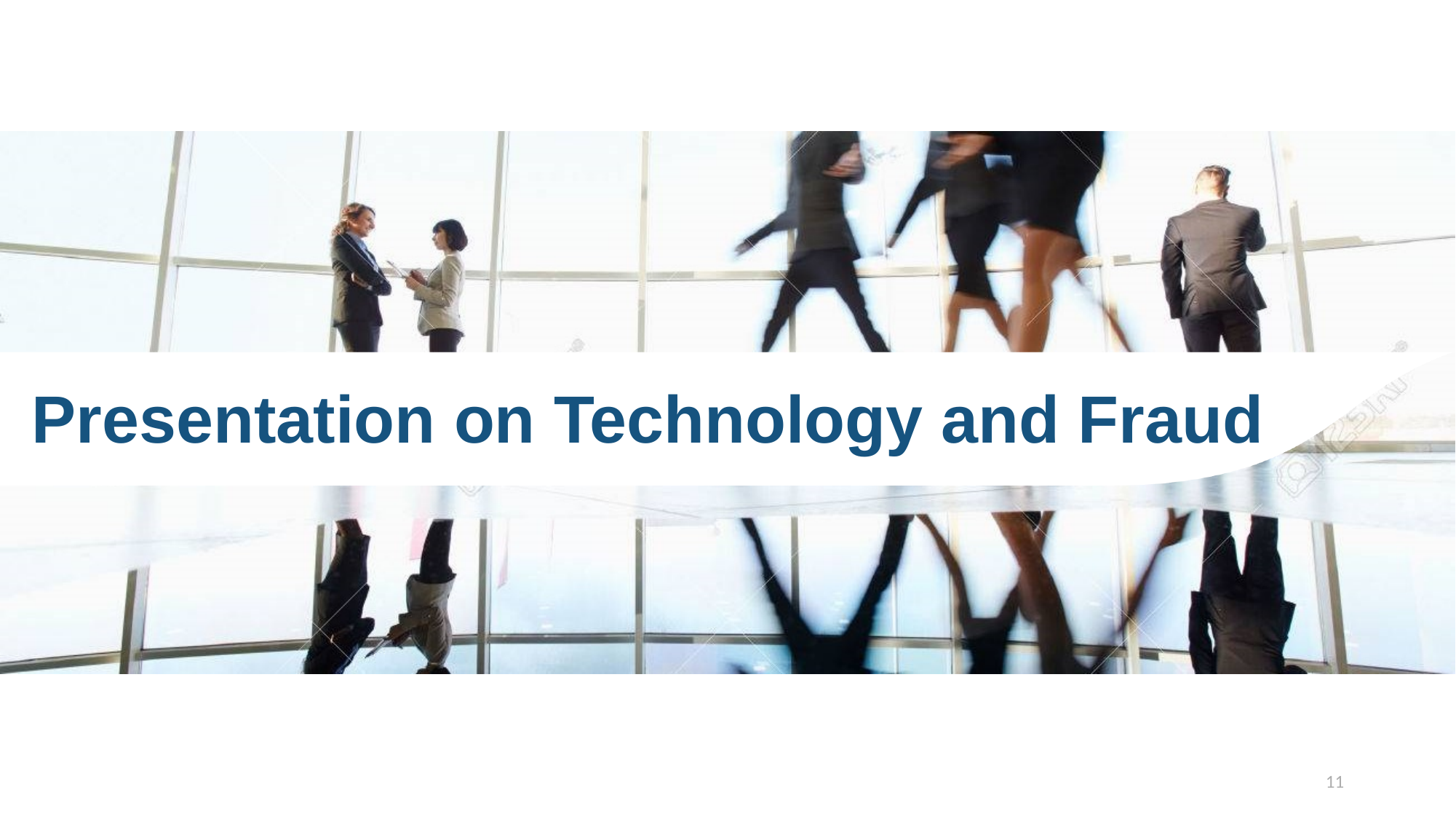

# Presentation on Technology and Fraud
11